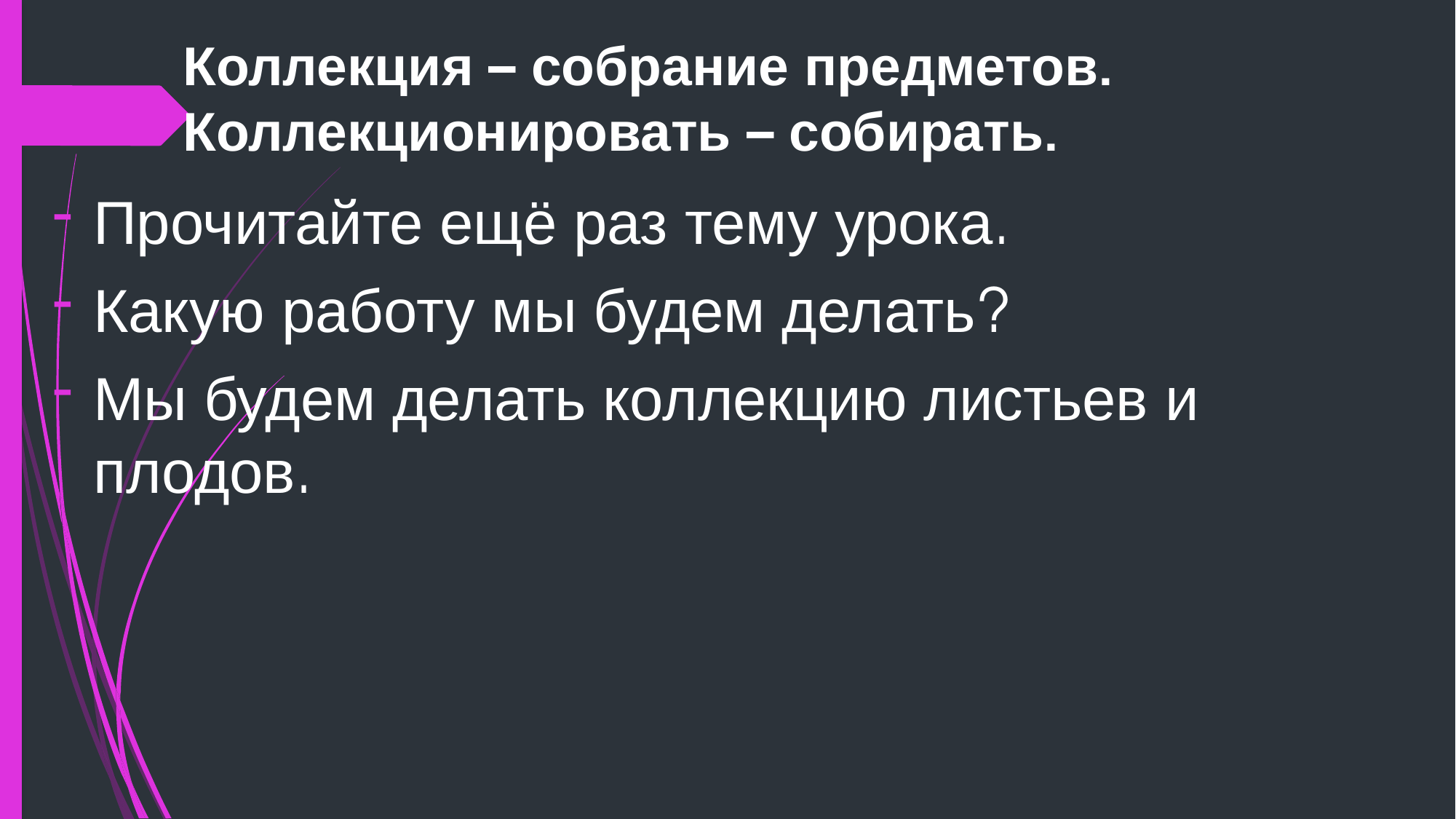

# Коллекция – собрание предметов. Коллекционировать – собирать.
Прочитайте ещё раз тему урока.
Какую работу мы будем делать?
Мы будем делать коллекцию листьев и плодов.